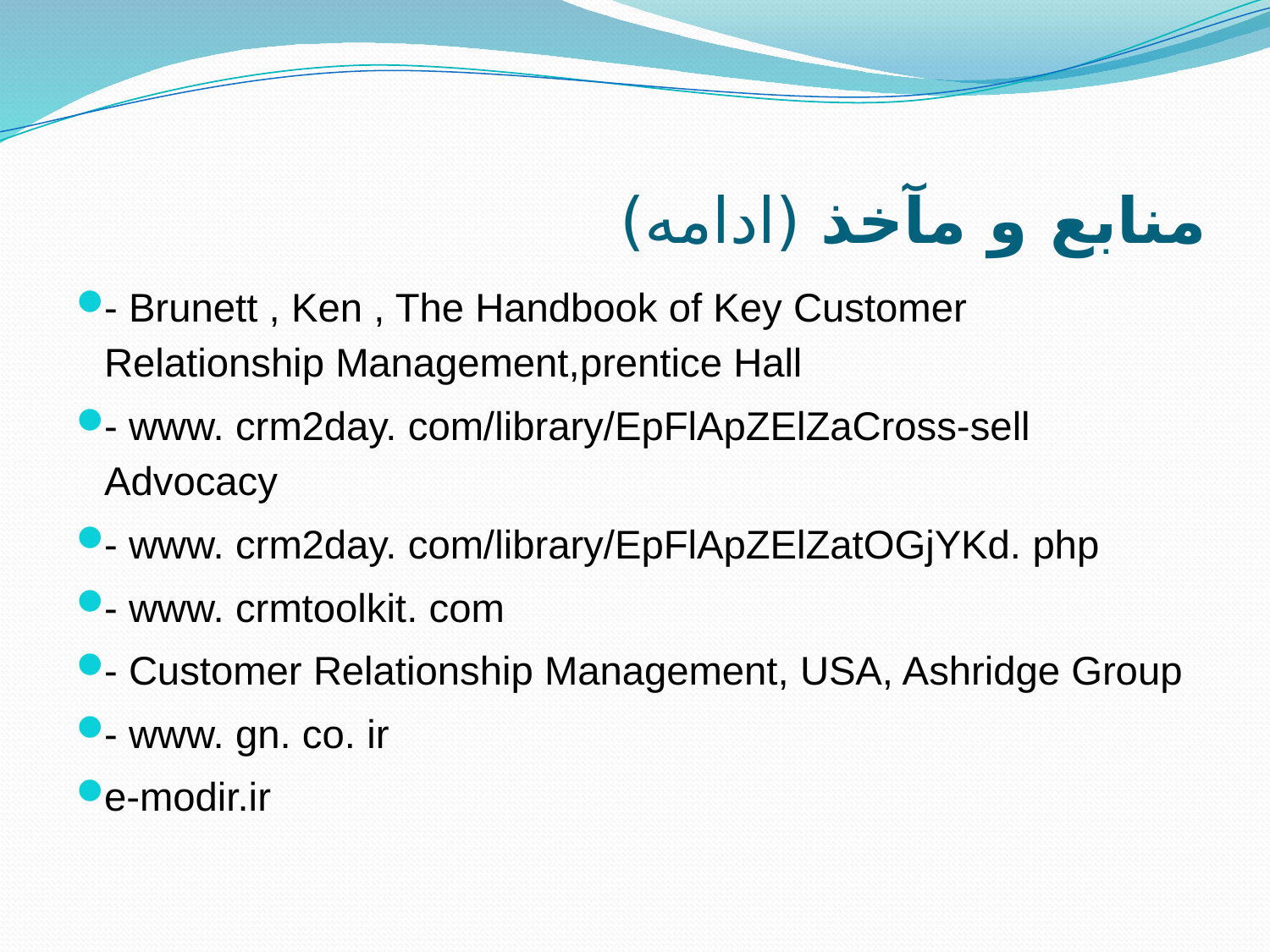

# منابع و مآخذ (ادامه)
- Brunett , Ken , The Handbook of Key Customer Relationship Management,prentice Hall
- www. crm2day. com/library/EpFlApZElZaCross-sell Advocacy
- www. crm2day. com/library/EpFlApZElZatOGjYKd. php
- www. crmtoolkit. com
- Customer Relationship Management, USA, Ashridge Group
- www. gn. co. ir
e-modir.ir